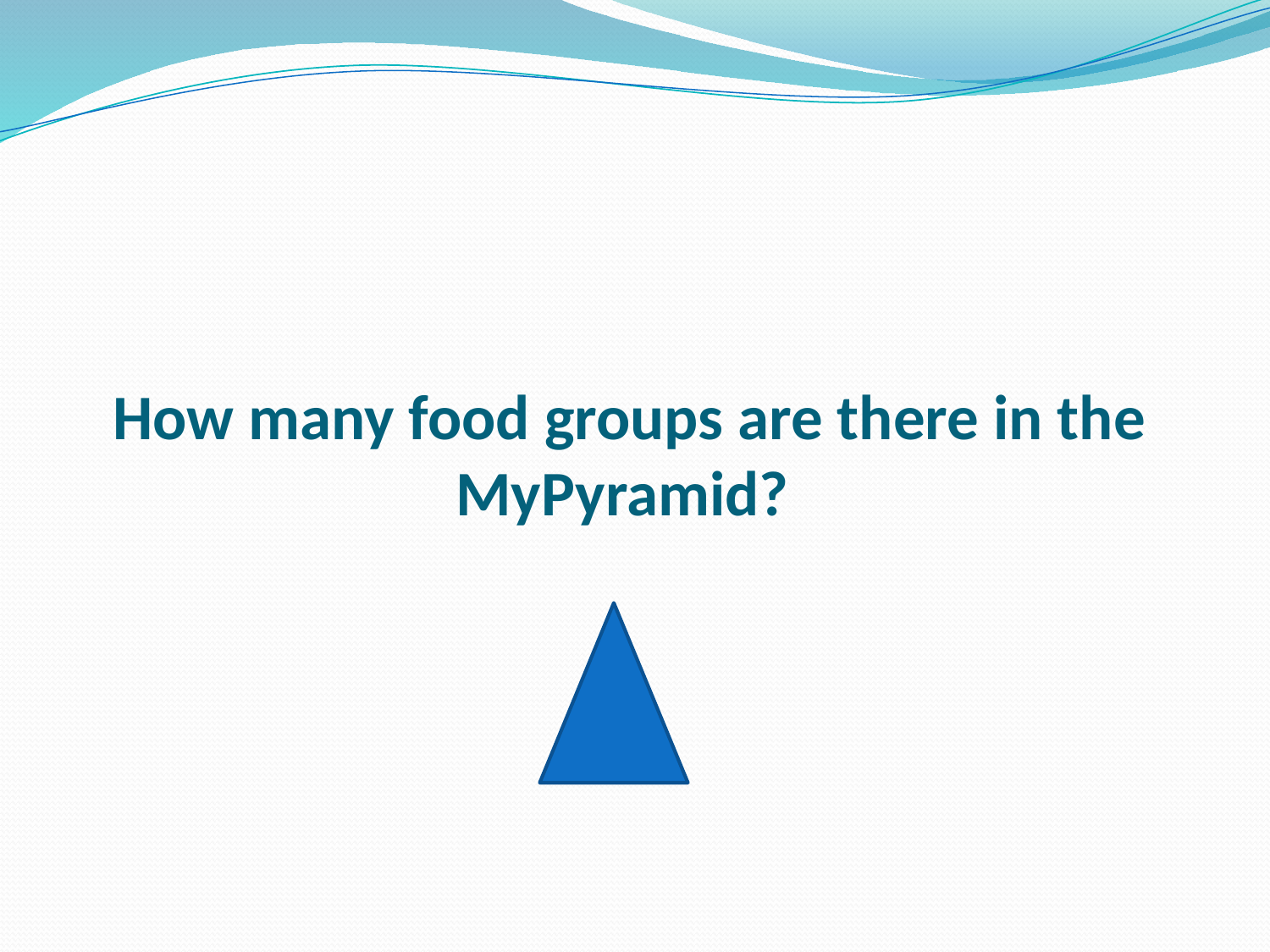

# How many food groups are there in the MyPyramid?